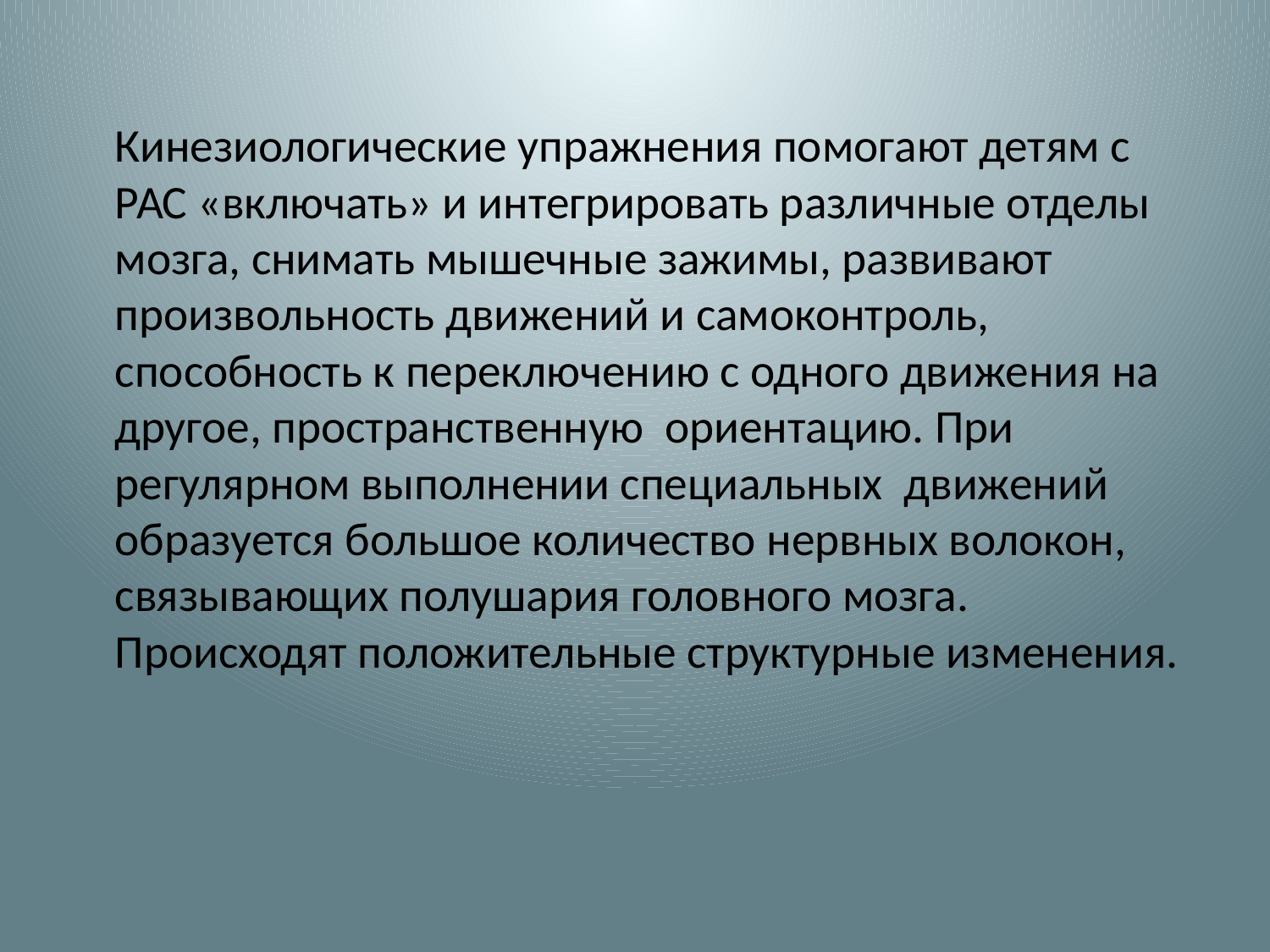

Кинезиологические упражнения помогают детям с РАС «включать» и интегрировать различные отделы мозга, снимать мышечные зажимы, развивают произвольность движений и самоконтроль, способность к переключению с одного движения на другое, пространственную  ориентацию. При регулярном выполнении специальных  движений образуется большое количество нервных волокон, связывающих полушария головного мозга. Происходят положительные структурные изменения.